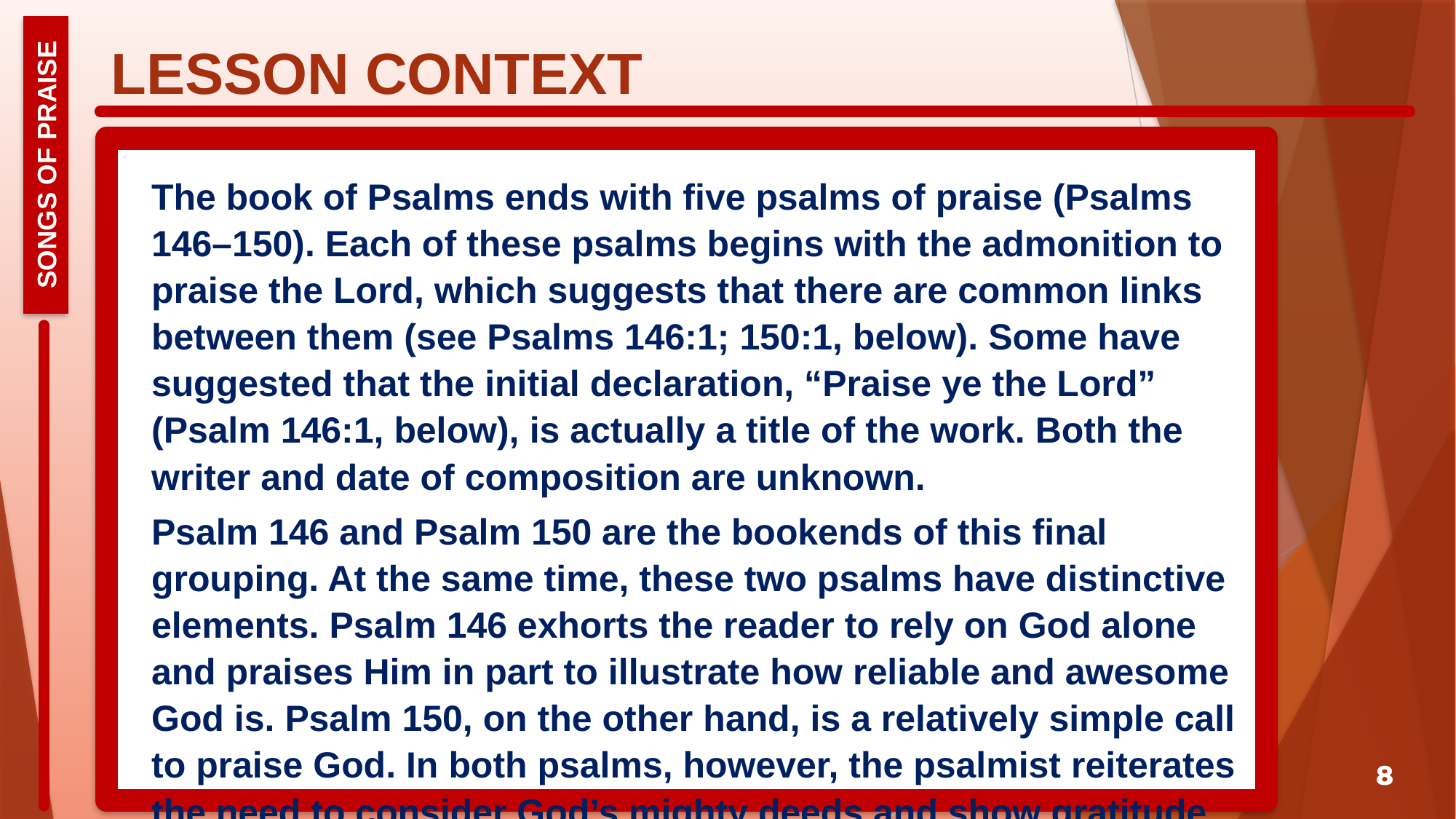

# Lesson Context

Songs of Praise
The book of Psalms ends with five psalms of praise (Psalms 146–150). Each of these psalms begins with the admonition to praise the Lord, which suggests that there are common links between them (see Psalms 146:1; 150:1, below). Some have suggested that the initial declaration, “Praise ye the Lord” (Psalm 146:1, below), is actually a title of the work. Both the writer and date of composition are unknown.

Psalm 146 and Psalm 150 are the bookends of this final grouping. At the same time, these two psalms have distinctive elements. Psalm 146 exhorts the reader to rely on God alone and praises Him in part to illustrate how reliable and awesome God is. Psalm 150, on the other hand, is a relatively simple call to praise God. In both psalms, however, the psalmist reiterates the need to consider God’s mighty deeds and show gratitude for them.
8